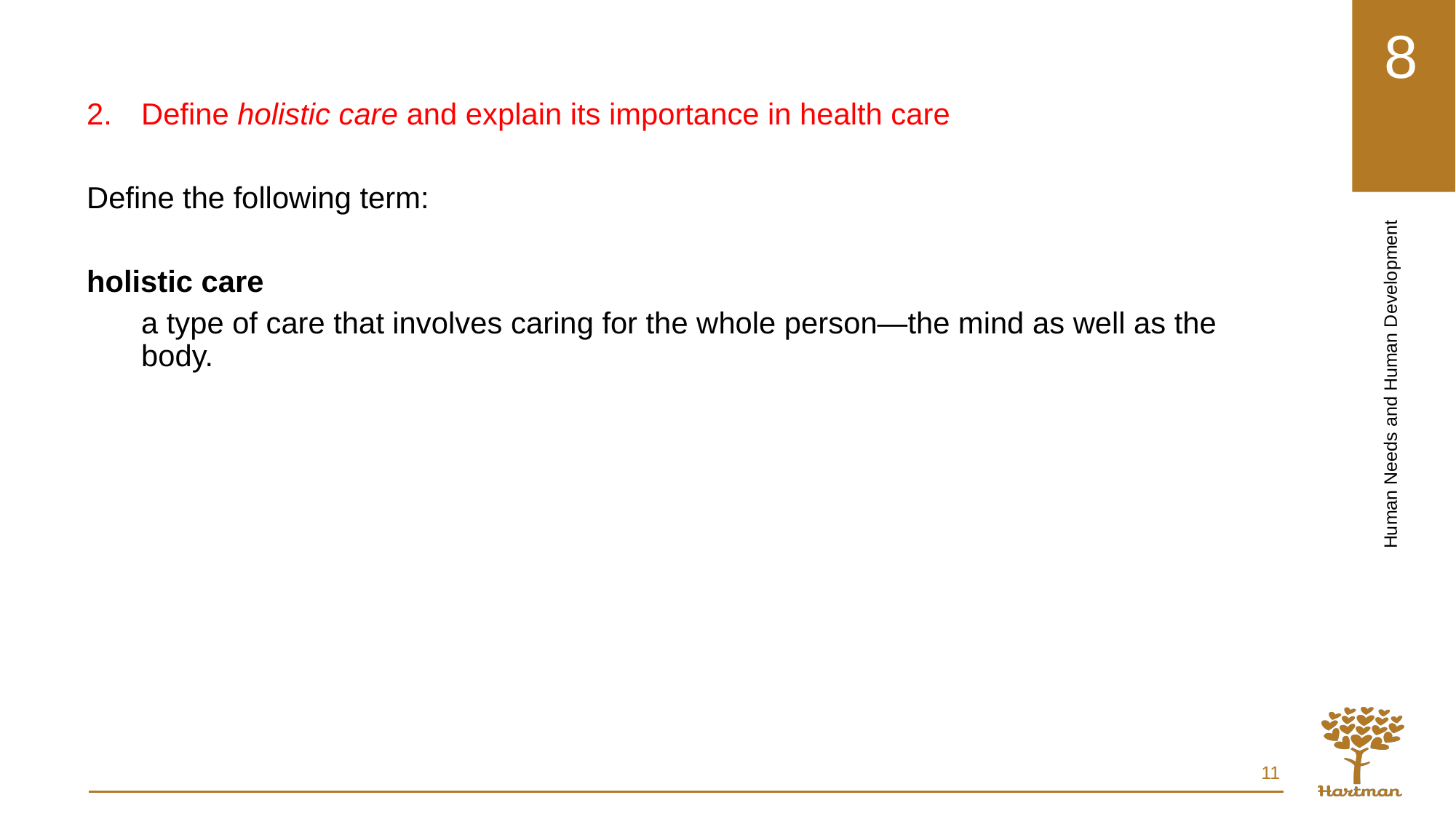

Define holistic care and explain its importance in health care

Define the following term:

holistic care
a type of care that involves caring for the whole person—the mind as well as the body.

11